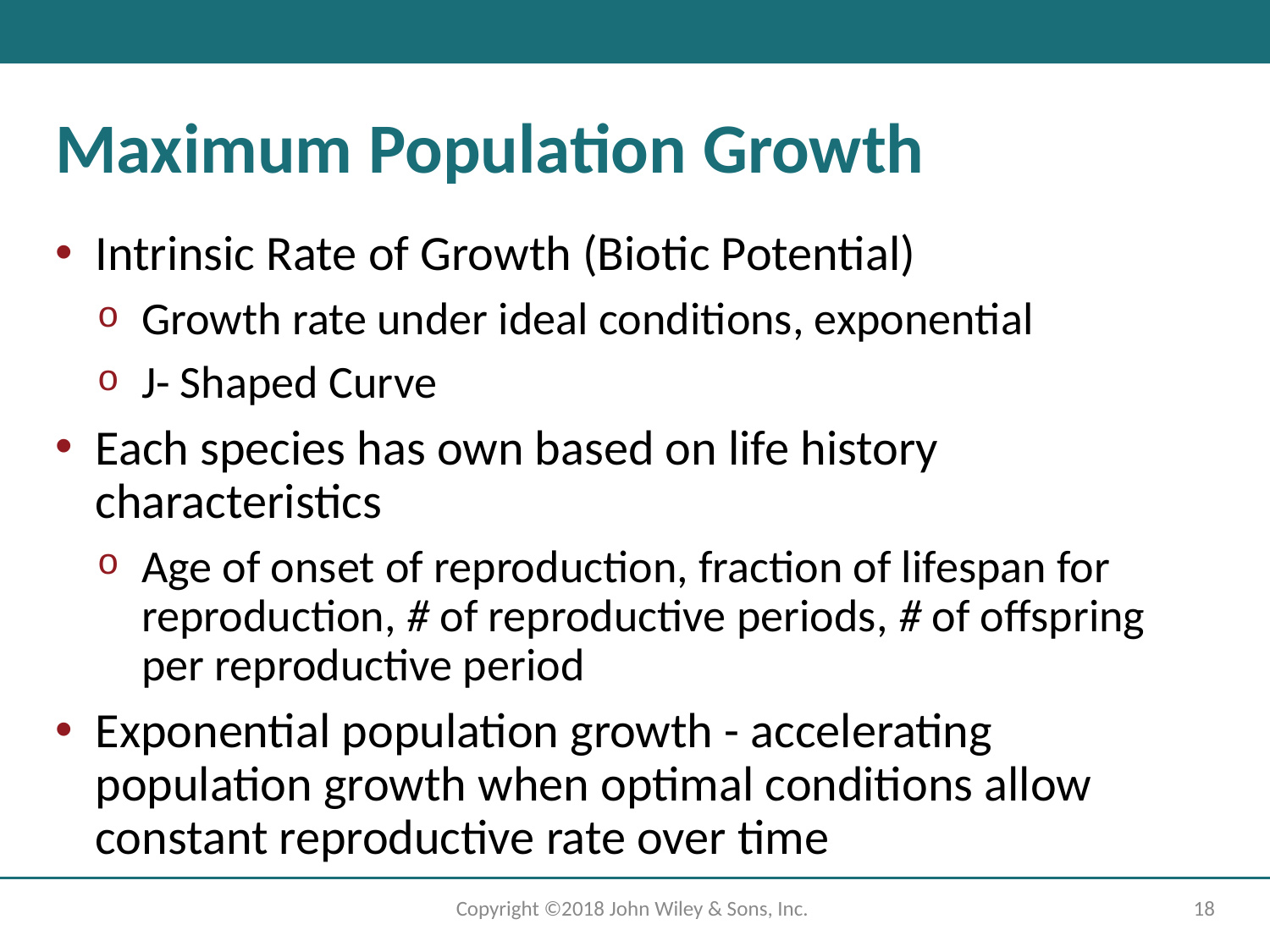

# Maximum Population Growth
Intrinsic Rate of Growth (Biotic Potential)
Growth rate under ideal conditions, exponential
J- Shaped Curve
Each species has own based on life history characteristics
Age of onset of reproduction, fraction of lifespan for reproduction, # of reproductive periods, # of offspring per reproductive period
Exponential population growth - accelerating population growth when optimal conditions allow constant reproductive rate over time
Copyright ©2018 John Wiley & Sons, Inc.
18